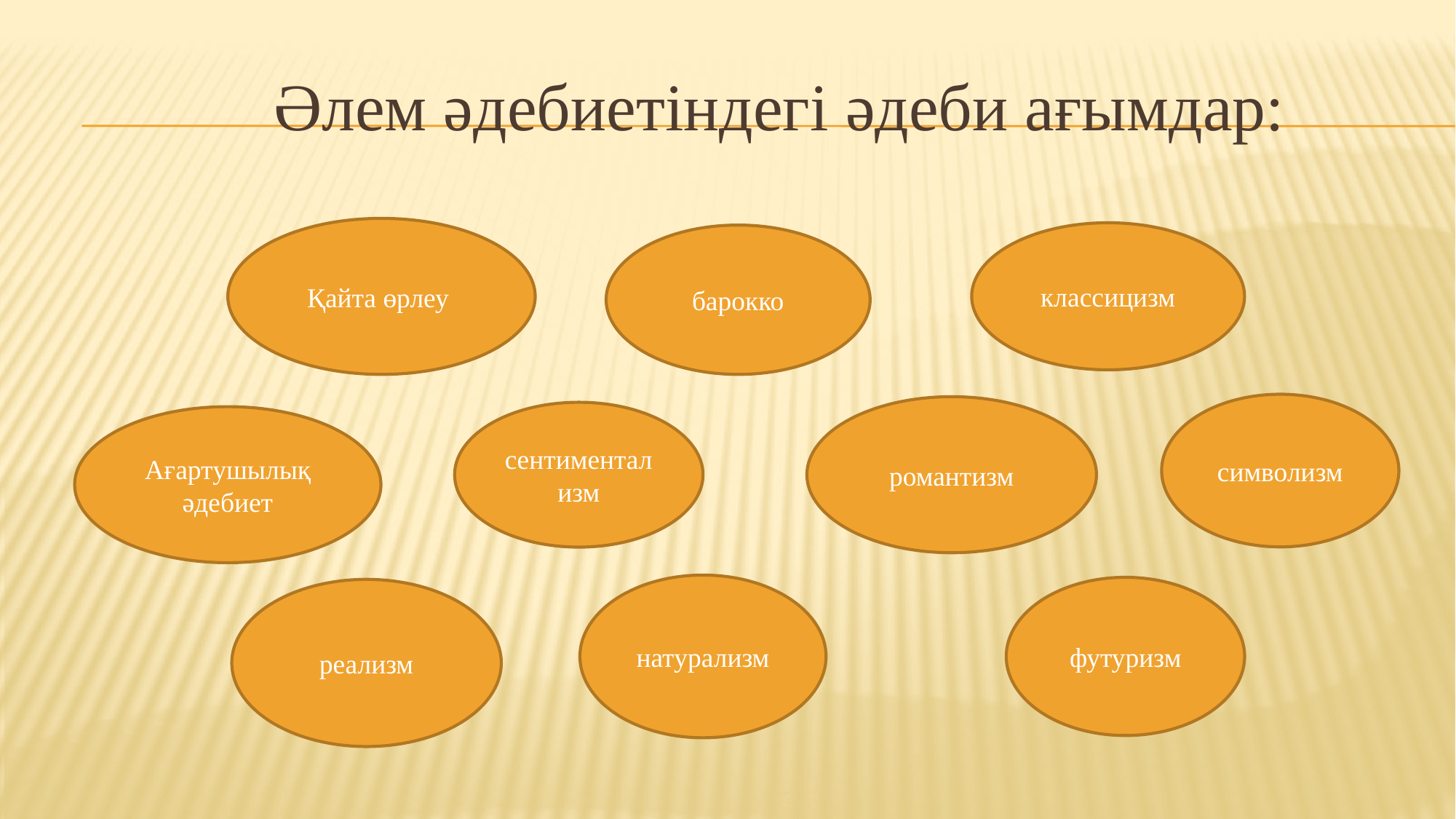

Әлем әдебиетіндегі әдеби ағымдар:
Қайта өрлеу
классицизм
барокко
символизм
романтизм
сентиментализм
Ағартушылық әдебиет
натурализм
футуризм
реализм